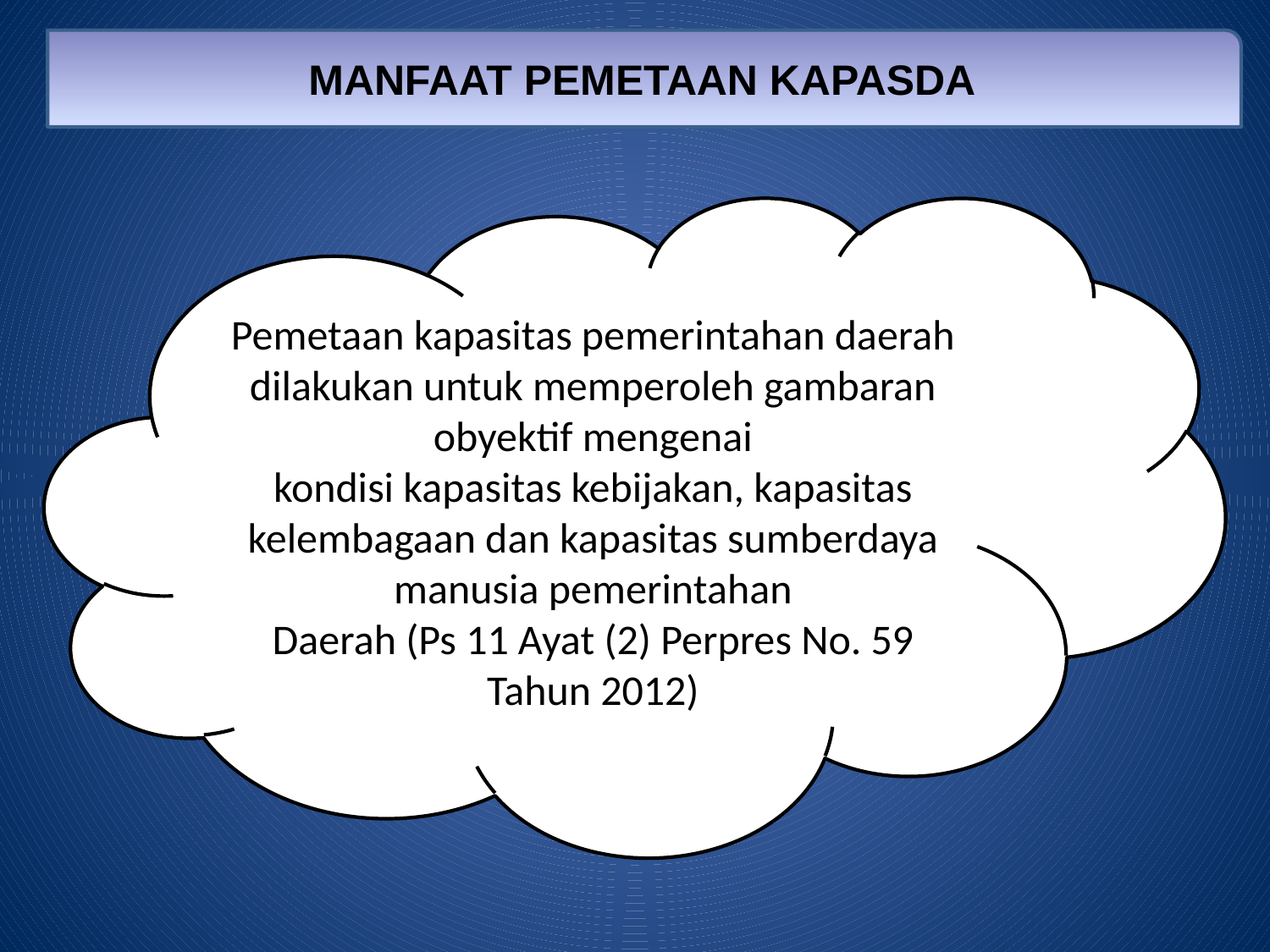

MANFAAT PEMETAAN KAPASDA
Pemetaan kapasitas pemerintahan daerah dilakukan untuk memperoleh gambaran obyektif mengenai
kondisi kapasitas kebijakan, kapasitas kelembagaan dan kapasitas sumberdaya manusia pemerintahan
Daerah (Ps 11 Ayat (2) Perpres No. 59 Tahun 2012)